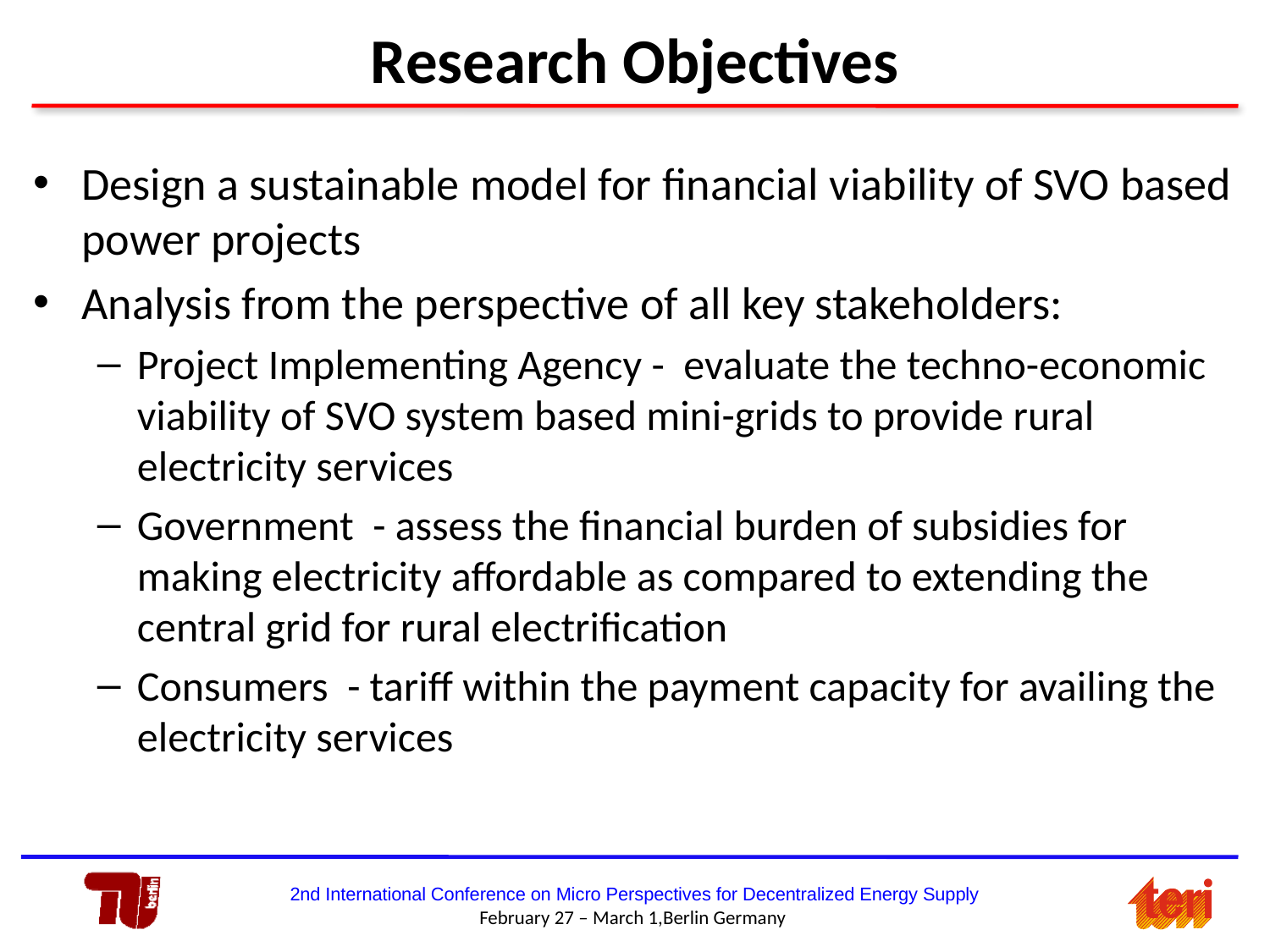

# Research Objectives
Design a sustainable model for financial viability of SVO based power projects
Analysis from the perspective of all key stakeholders:
Project Implementing Agency -  evaluate the techno-economic viability of SVO system based mini-grids to provide rural electricity services
Government  - assess the financial burden of subsidies for making electricity affordable as compared to extending the central grid for rural electrification
Consumers  - tariff within the payment capacity for availing the electricity services